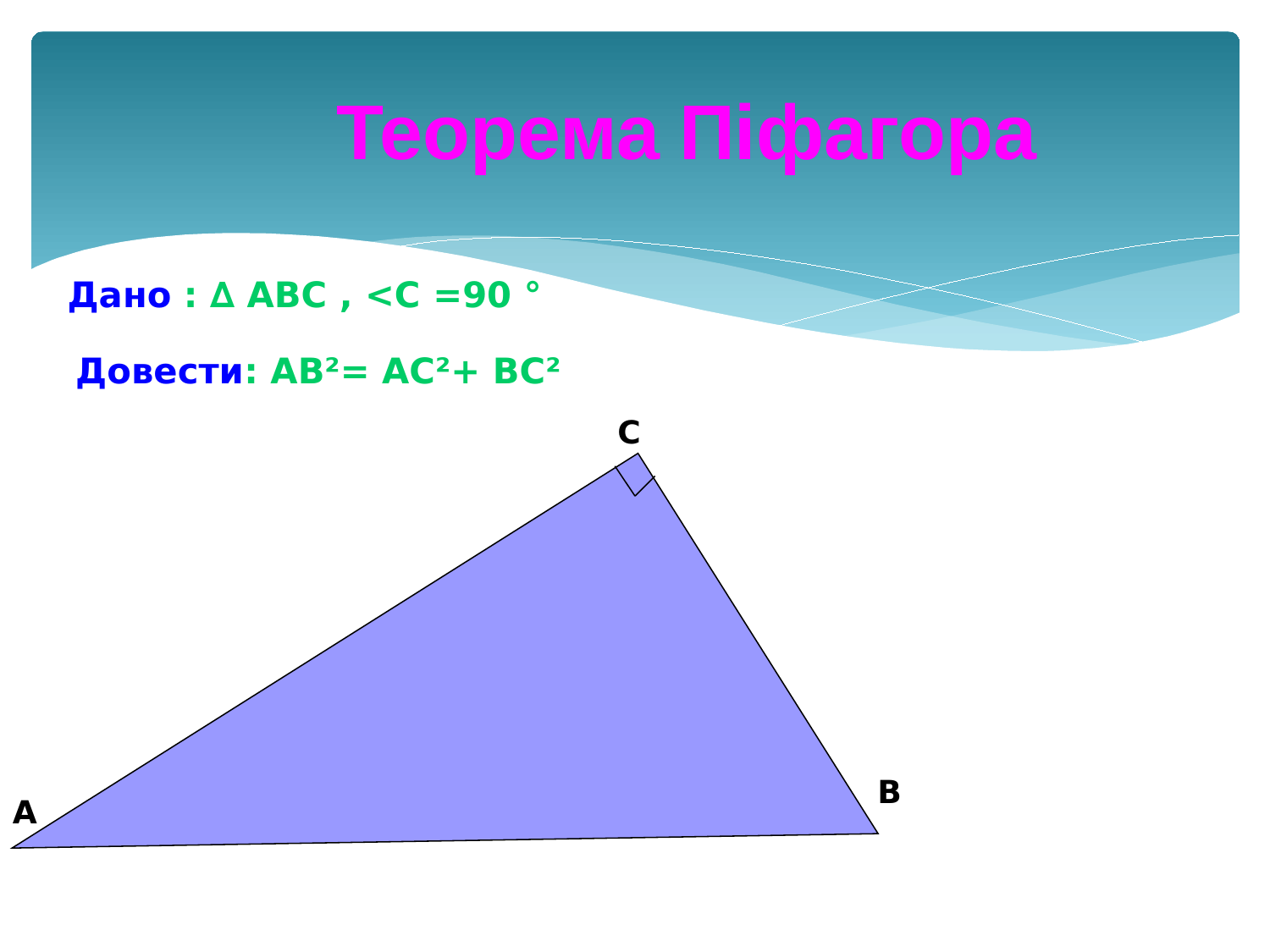

# Теорема Піфагора
Дано : ∆ АВС , <С =90 °
Довести: АВ²= АС²+ ВС²
C

B
A